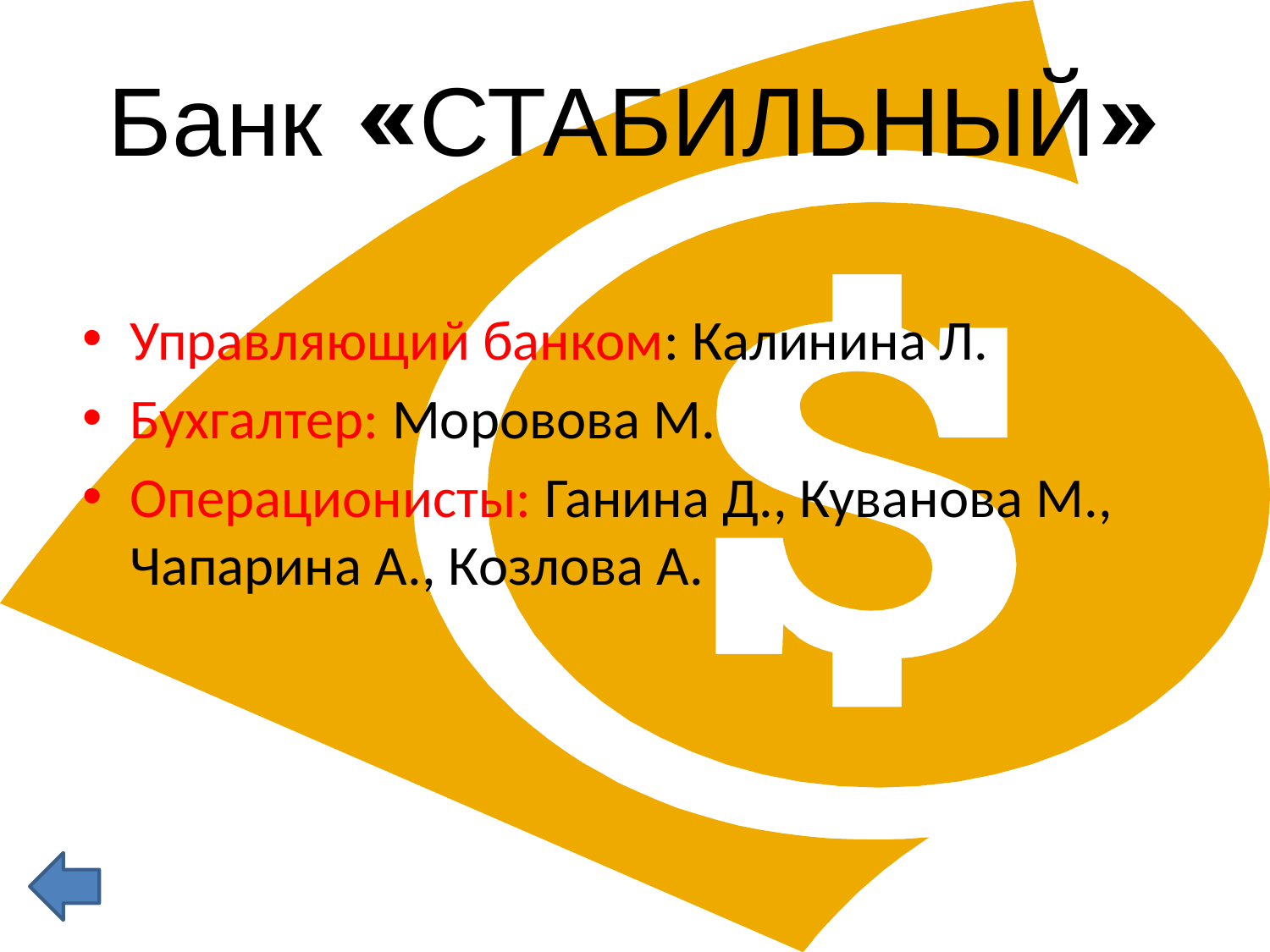

# Банк «СТАБИЛЬНЫЙ»

Управляющий банком: Калинина Л.
Бухгалтер: Моровова М.
Операционисты: Ганина Д., Куванова М.,     Чапарина А., Козлова А.